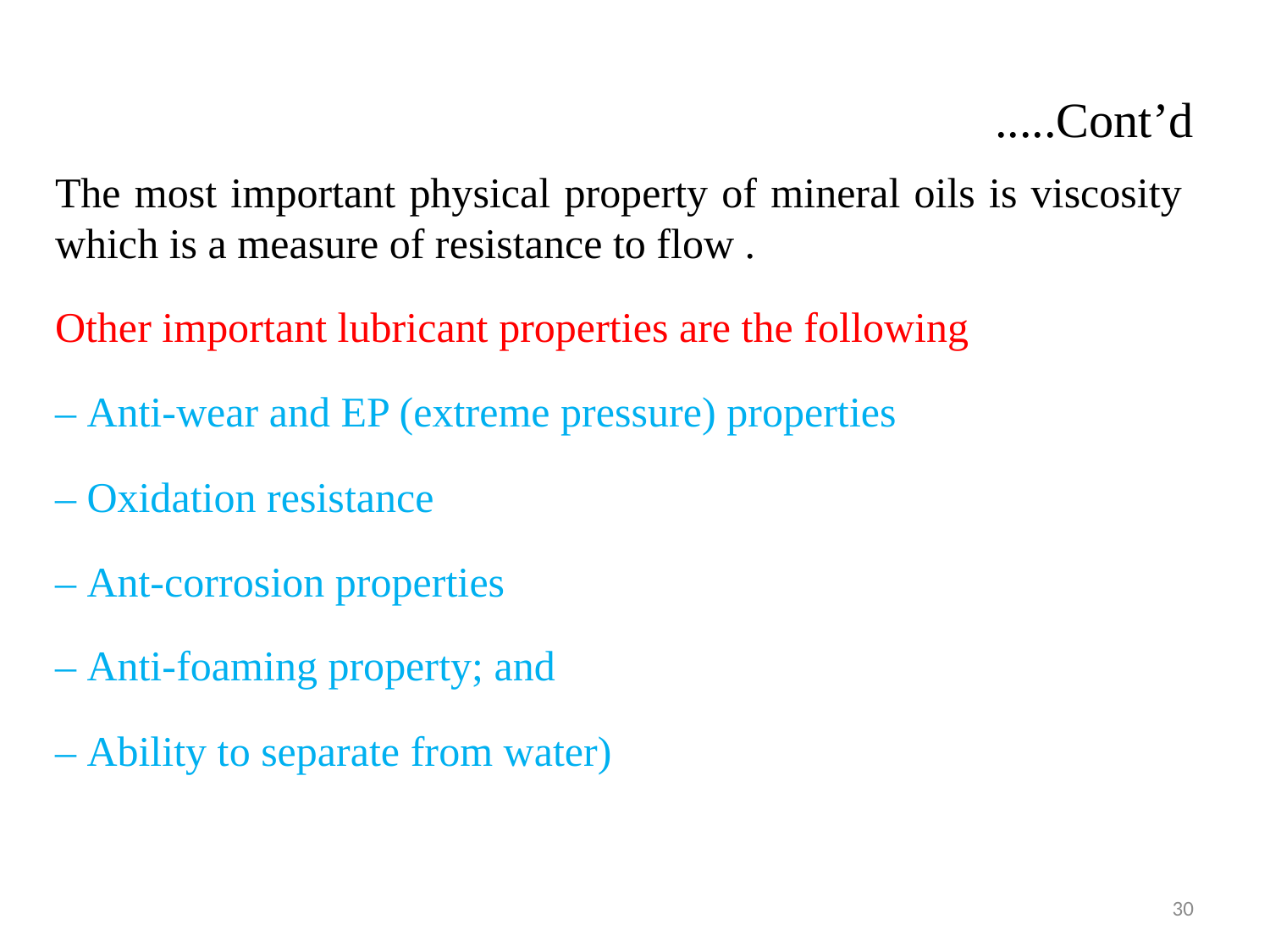

# .....Cont’d
The most important physical property of mineral oils is viscosity which is a measure of resistance to flow .
Other important lubricant properties are the following
– Anti-wear and EP (extreme pressure) properties
– Oxidation resistance
– Ant-corrosion properties
– Anti-foaming property; and
– Ability to separate from water)
30